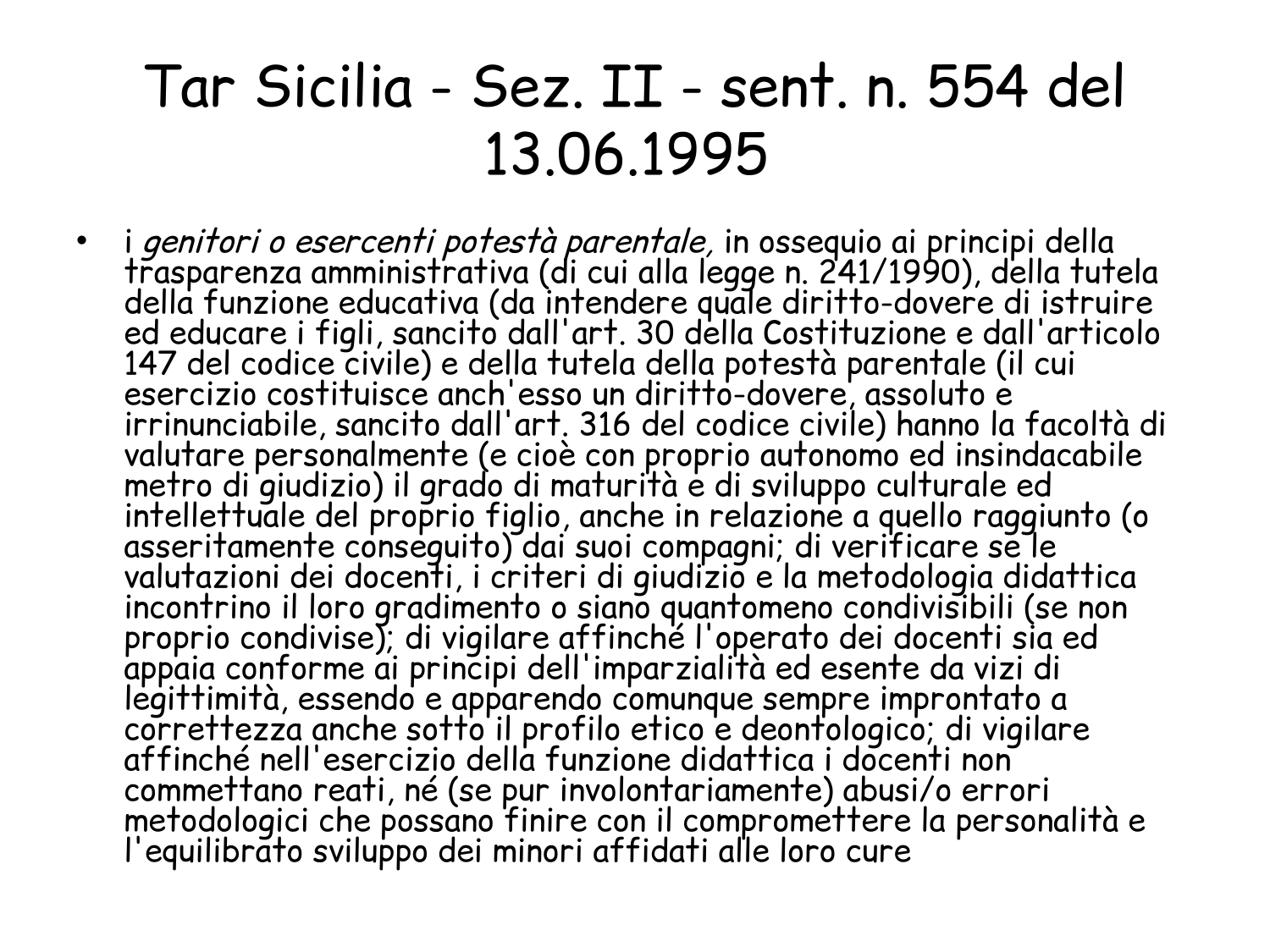

# Tar Sicilia - Sez. II - sent. n. 554 del 13.06.1995
i genitori o esercenti potestà parentale, in ossequio ai principi della trasparenza amministrativa (di cui alla legge n. 241/1990), della tutela della funzione educativa (da intendere quale diritto-dovere di istruire ed educare i figli, sancito dall'art. 30 della Costituzione e dall'articolo 147 del codice civile) e della tutela della potestà parentale (il cui esercizio costituisce anch'esso un diritto-dovere, assoluto e irrinunciabile, sancito dall'art. 316 del codice civile) hanno la facoltà di valutare personalmente (e cioè con proprio autonomo ed insindacabile metro di giudizio) il grado di maturità e di sviluppo culturale ed intellettuale del proprio figlio, anche in relazione a quello raggiunto (o asseritamente conseguito) dai suoi compagni; di verificare se le valutazioni dei docenti, i criteri di giudizio e la metodologia didattica incontrino il loro gradimento o siano quantomeno condivisibili (se non proprio condivise); di vigilare affinché l'operato dei docenti sia ed appaia conforme ai principi dell'imparzialità ed esente da vizi di legittimità, essendo e apparendo comunque sempre improntato a correttezza anche sotto il profilo etico e deontologico; di vigilare affinché nell'esercizio della funzione didattica i docenti non commettano reati, né (se pur involontariamente) abusi/o errori metodologici che possano finire con il compromettere la personalità e l'equilibrato sviluppo dei minori affidati alle loro cure